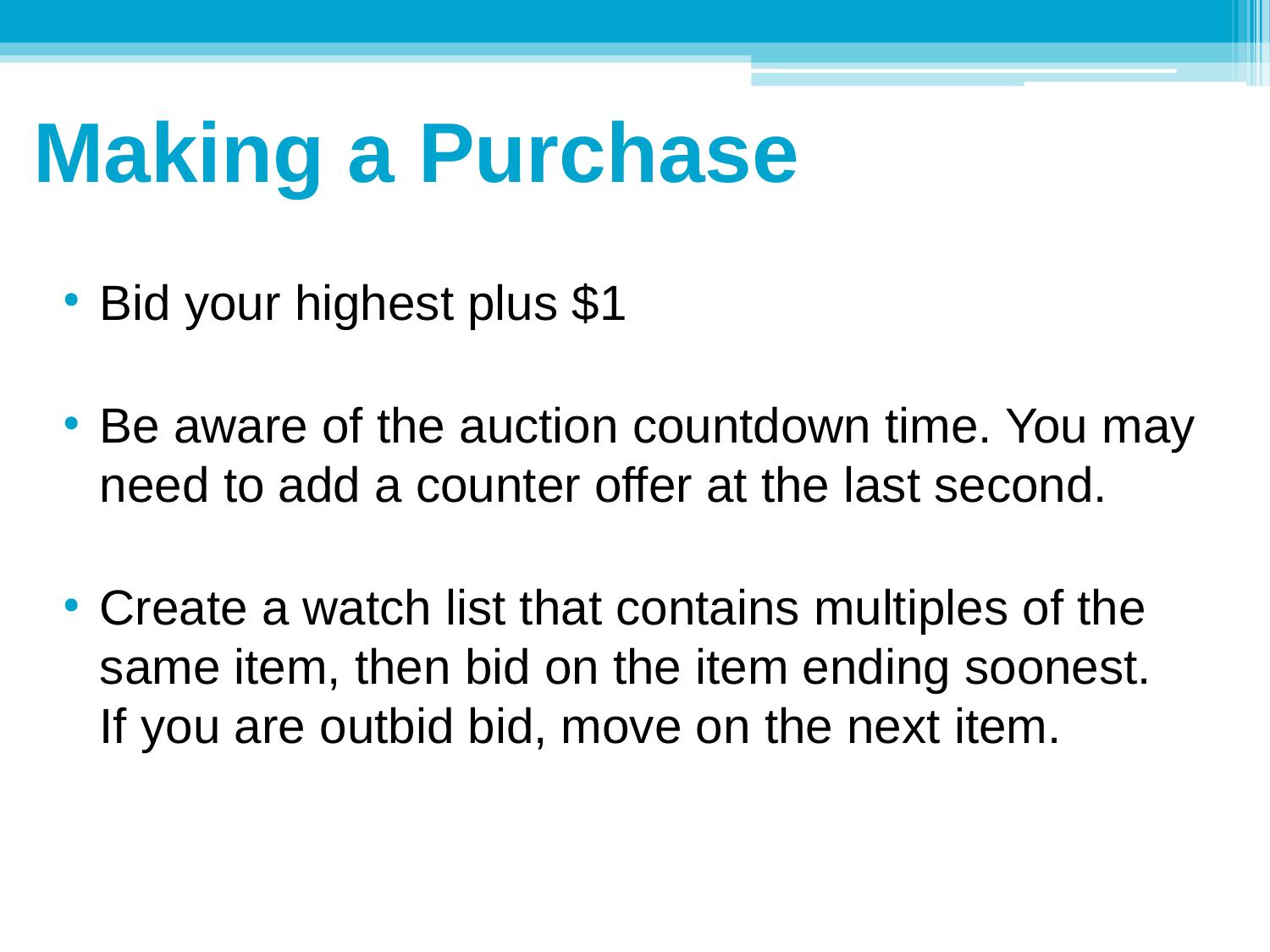

Making a Purchase
Bid your highest plus $1

Be aware of the auction countdown time. You may need to add a counter offer at the last second.

Create a watch list that contains multiples of the same item, then bid on the item ending soonest.  If you are outbid bid, move on the next item.